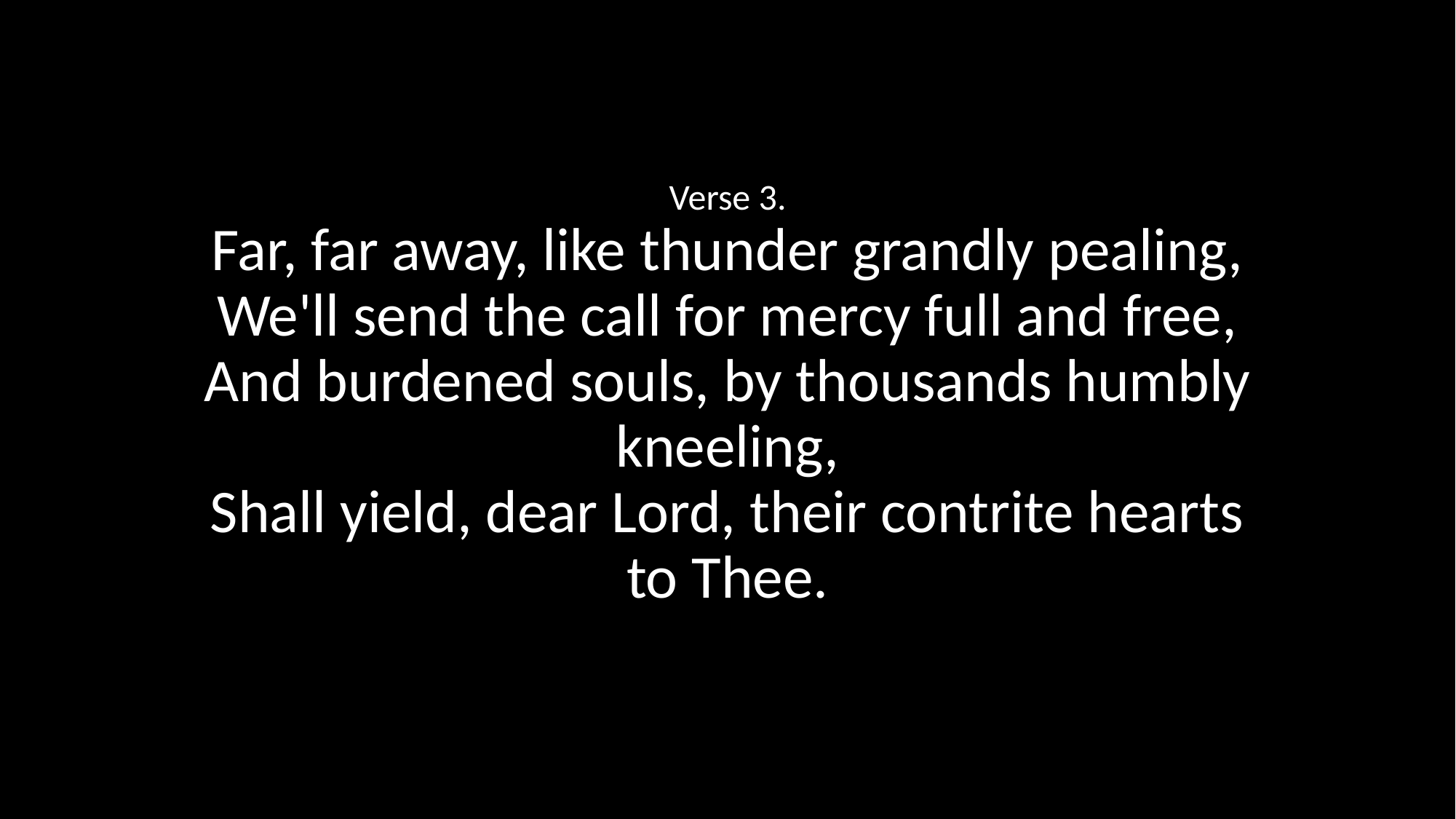

Verse 3.
Far, far away, like thunder grandly pealing,
We'll send the call for mercy full and free,
And burdened souls, by thousands humbly kneeling,
Shall yield, dear Lord, their contrite hearts to Thee.